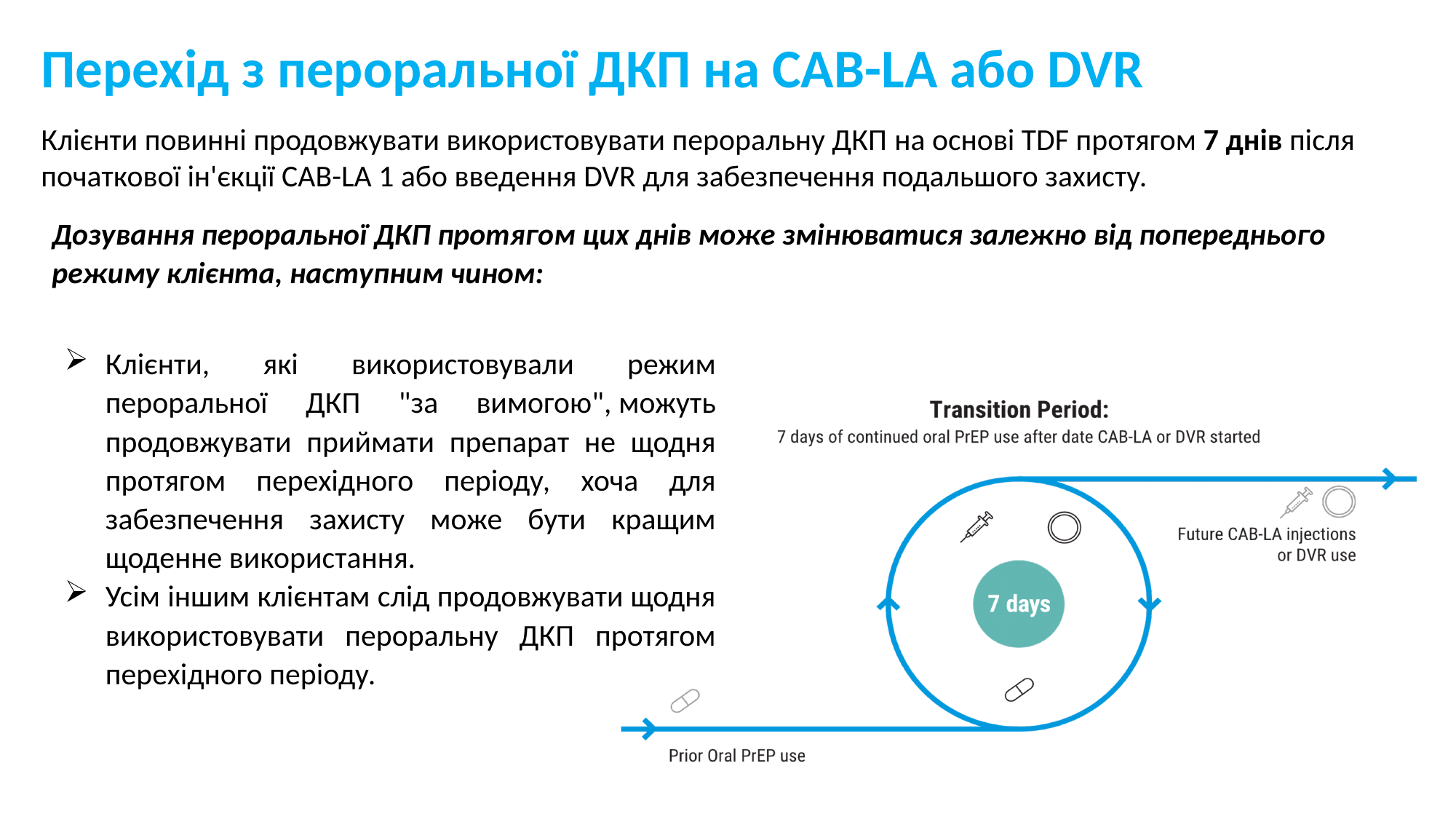

Перехід з пероральної ДКП на CAB-LA або DVR
Клієнти повинні продовжувати використовувати пероральну ДКП на основі TDF протягом 7 днів після початкової ін'єкції CAB-LA 1 або введення DVR для забезпечення подальшого захисту.
Дозування пероральної ДКП протягом цих днів може змінюватися залежно від попереднього режиму клієнта, наступним чином:
Клієнти, які використовували режим пероральної ДКП "за вимогою", можуть продовжувати приймати препарат не щодня протягом перехідного періоду, хоча для забезпечення захисту може бути кращим щоденне використання.
Усім іншим клієнтам слід продовжувати щодня використовувати пероральну ДКП протягом перехідного періоду.